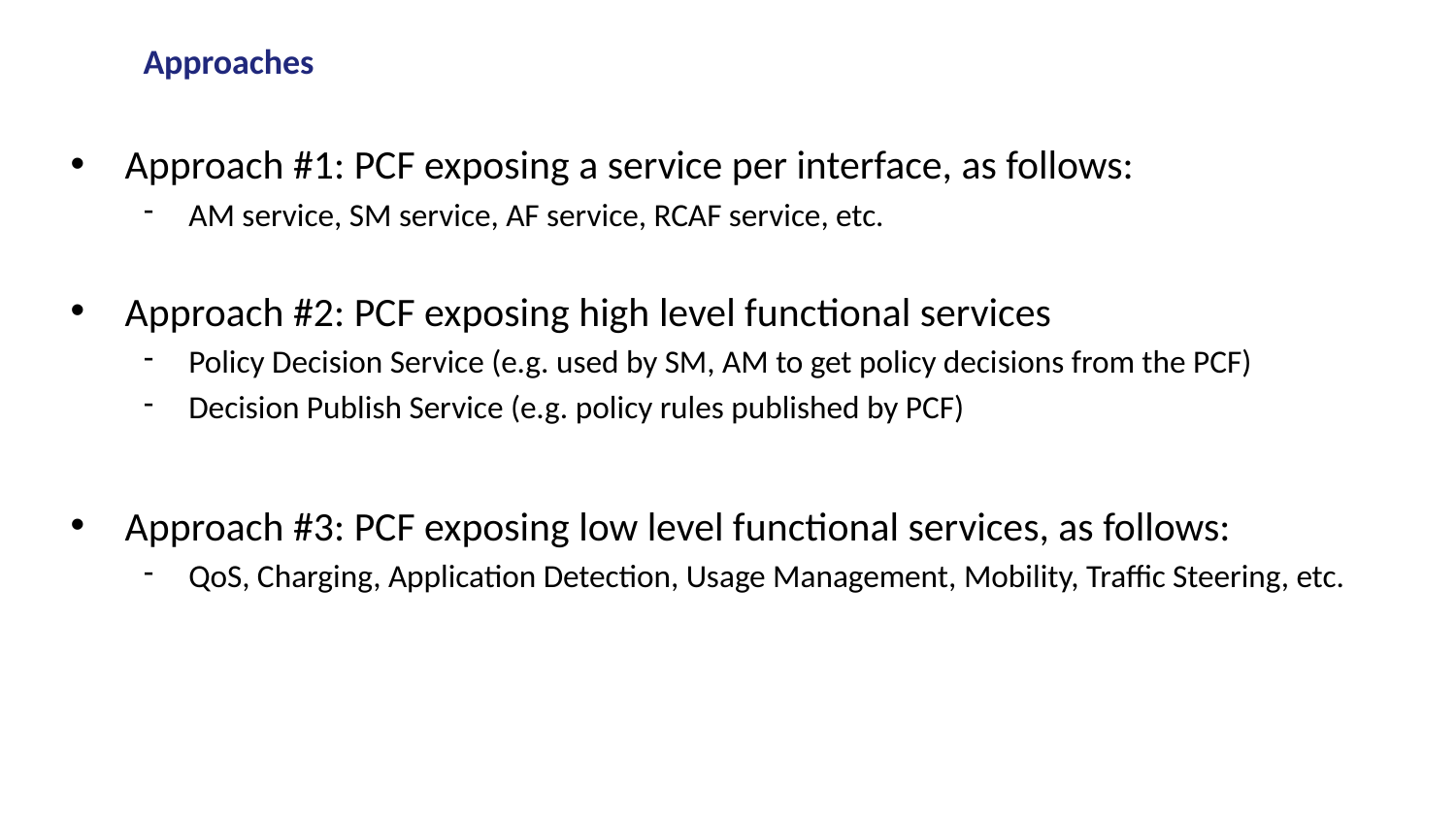

# Approaches
Approach #1: PCF exposing a service per interface, as follows:
AM service, SM service, AF service, RCAF service, etc.

Approach #2: PCF exposing high level functional services
Policy Decision Service (e.g. used by SM, AM to get policy decisions from the PCF)
Decision Publish Service (e.g. policy rules published by PCF)

Approach #3: PCF exposing low level functional services, as follows:
QoS, Charging, Application Detection, Usage Management, Mobility, Traffic Steering, etc.